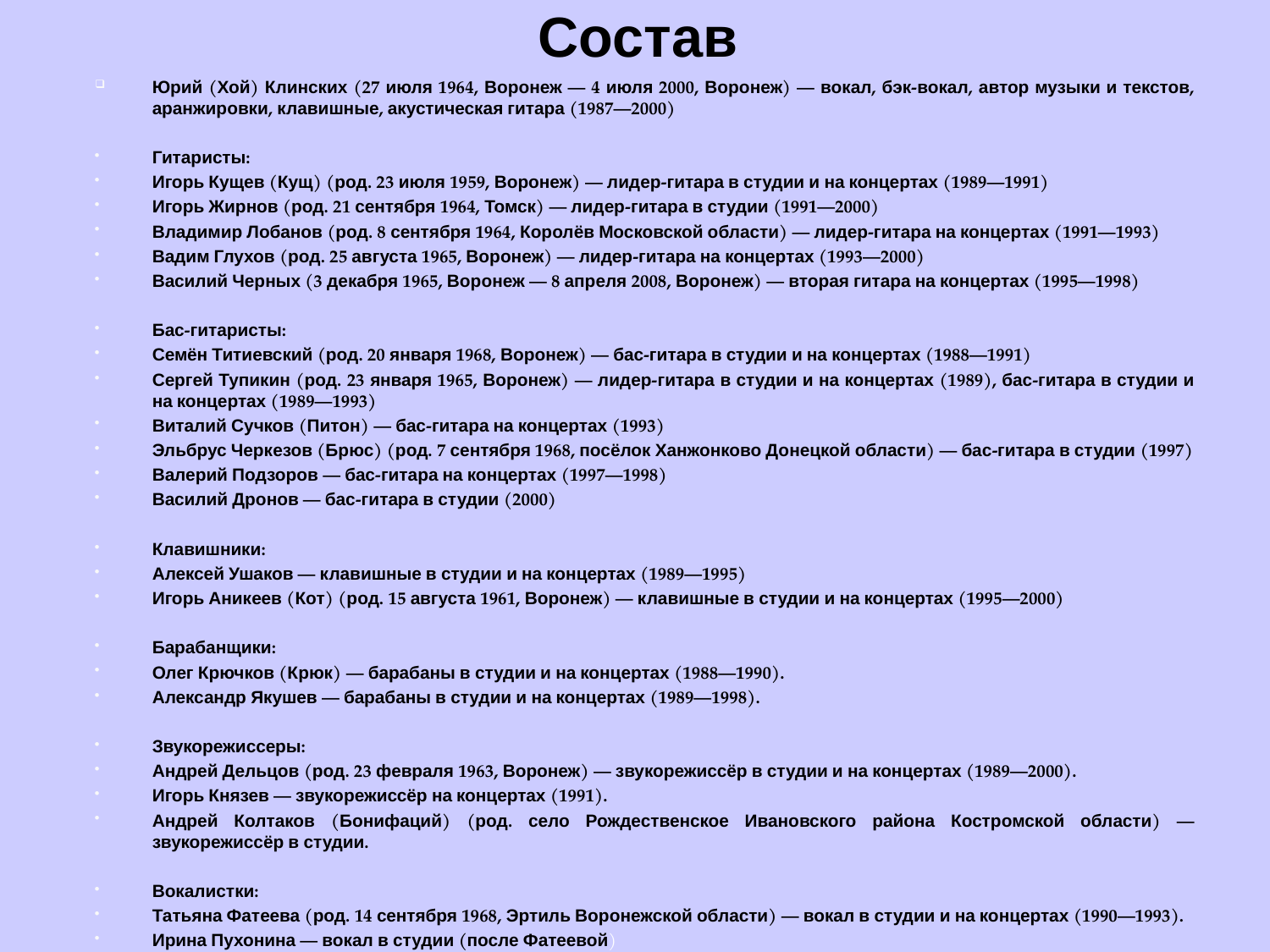

# Состав
Юрий (Хой) Клинских (27 июля 1964, Воронеж — 4 июля 2000, Воронеж) — вокал, бэк-вокал, автор музыки и текстов, аранжировки, клавишные, акустическая гитара (1987—2000)

Гитаристы:
Игорь Кущев (Кущ) (род. 23 июля 1959, Воронеж) — лидер-гитара в студии и на концертах (1989—1991)
Игорь Жирнов (род. 21 сентября 1964, Томск) — лидер-гитара в студии (1991—2000)
Владимир Лобанов (род. 8 сентября 1964, Королёв Московской области) — лидер-гитара на концертах (1991—1993)
Вадим Глухов (род. 25 августа 1965, Воронеж) — лидер-гитара на концертах (1993—2000)
Василий Черных (3 декабря 1965, Воронеж — 8 апреля 2008, Воронеж) — вторая гитара на концертах (1995—1998)

Бас-гитаристы:
Семён Титиевский (род. 20 января 1968, Воронеж) — бас-гитара в студии и на концертах (1988—1991)
Сергей Тупикин (род. 23 января 1965, Воронеж) — лидер-гитара в студии и на концертах (1989), бас-гитара в студии и на концертах (1989—1993)
Виталий Сучков (Питон) — бас-гитара на концертах (1993)
Эльбрус Черкезов (Брюс) (род. 7 сентября 1968, посёлок Ханжонково Донецкой области) — бас-гитара в студии (1997)
Валерий Подзоров — бас-гитара на концертах (1997—1998)
Василий Дронов — бас-гитара в студии (2000)

Клавишники:
Алексей Ушаков — клавишные в студии и на концертах (1989—1995)
Игорь Аникеев (Кот) (род. 15 августа 1961, Воронеж) — клавишные в студии и на концертах (1995—2000)

Барабанщики:
Олег Крючков (Крюк) — барабаны в студии и на концертах (1988—1990).
Александр Якушев — барабаны в студии и на концертах (1989—1998).

Звукорежиссеры:
Андрей Дельцов (род. 23 февраля 1963, Воронеж) — звукорежиссёр в студии и на концертах (1989—2000).
Игорь Князев — звукорежиссёр на концертах (1991).
Андрей Колтаков (Бонифаций) (род. село Рождественское Ивановского района Костромской области) — звукорежиссёр в студии.

Вокалистки:
Татьяна Фатеева (род. 14 сентября 1968, Эртиль Воронежской области) — вокал в студии и на концертах (1990—1993).
Ирина Пухонина — вокал в студии (после Фатеевой)